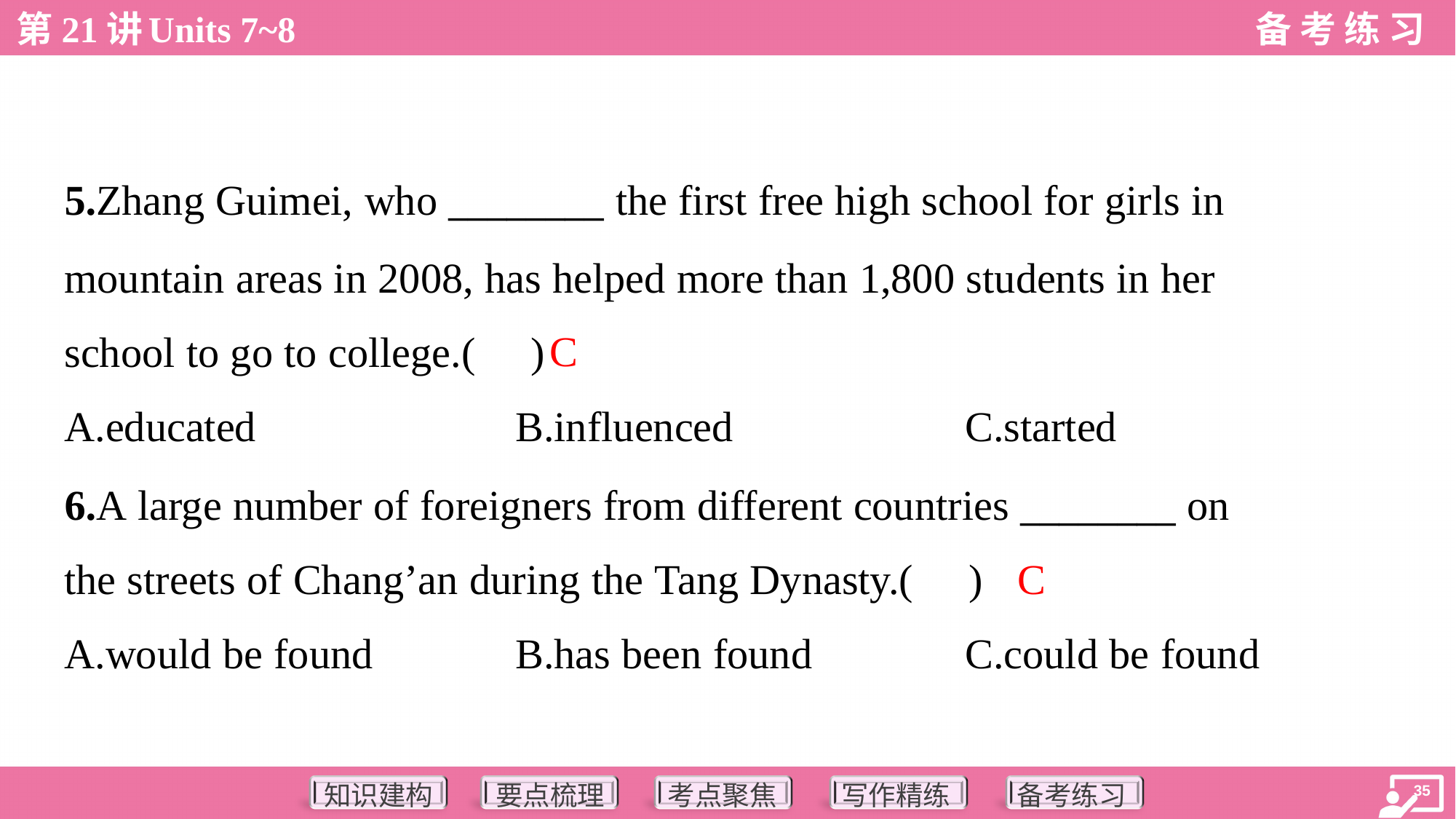

5.Zhang Guimei, who ________ the first free high school for girls in
mountain areas in 2008, has helped more than 1,800 students in her
school to go to college.(     )
C
A.educated	B.influenced	C.started
6.A large number of foreigners from different countries ________ on
the streets of Chang’an during the Tang Dynasty.(     )
C
A.would be found	B.has been found	C.could be found